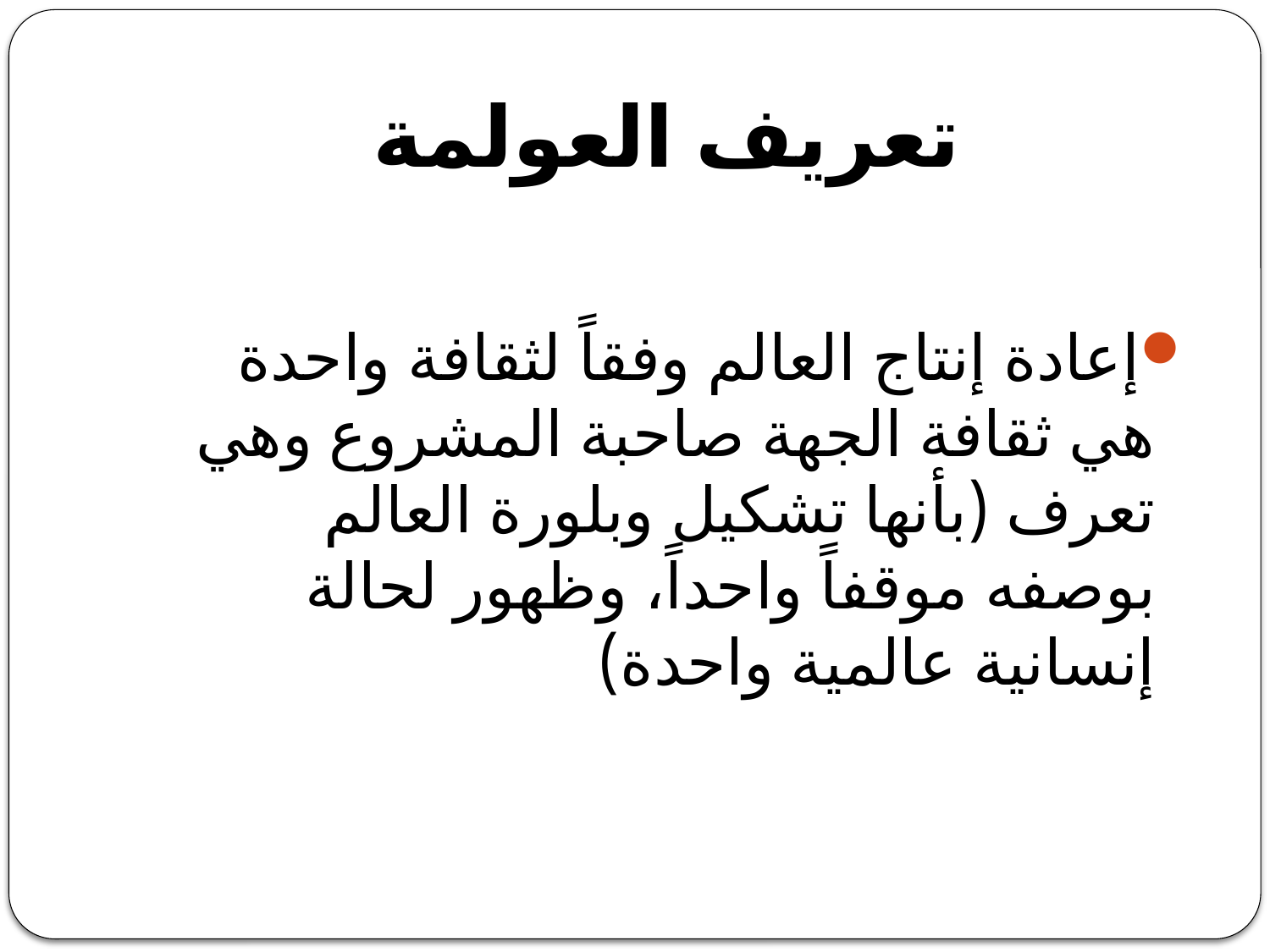

# تعريف العولمة
إعادة إنتاج العالم وفقاً لثقافة واحدة هي ثقافة الجهة صاحبة المشروع وهي تعرف (بأنها تشكيل وبلورة العالم بوصفه موقفاً واحداً، وظهور لحالة إنسانية عالمية واحدة)